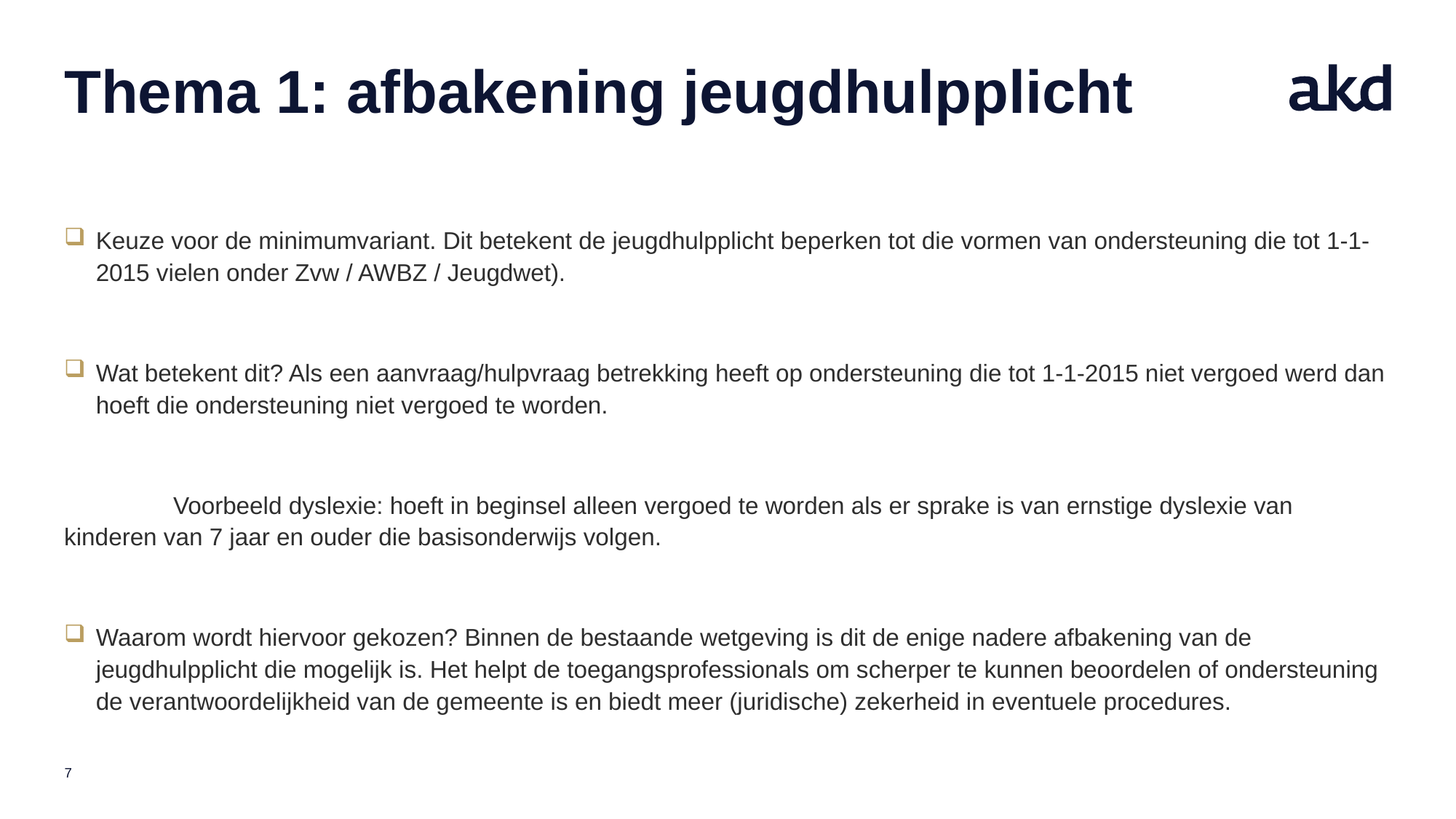

# Thema 1: afbakening jeugdhulpplicht

Keuze voor de minimumvariant. Dit betekent de jeugdhulpplicht beperken tot die vormen van ondersteuning die tot 1-1-2015 vielen onder Zvw / AWBZ / Jeugdwet).

Wat betekent dit? Als een aanvraag/hulpvraag betrekking heeft op ondersteuning die tot 1-1-2015 niet vergoed werd dan hoeft die ondersteuning niet vergoed te worden.

	Voorbeeld dyslexie: hoeft in beginsel alleen vergoed te worden als er sprake is van ernstige dyslexie van kinderen van 7 jaar en ouder die basisonderwijs volgen.

Waarom wordt hiervoor gekozen? Binnen de bestaande wetgeving is dit de enige nadere afbakening van de jeugdhulpplicht die mogelijk is. Het helpt de toegangsprofessionals om scherper te kunnen beoordelen of ondersteuning de verantwoordelijkheid van de gemeente is en biedt meer (juridische) zekerheid in eventuele procedures.

7